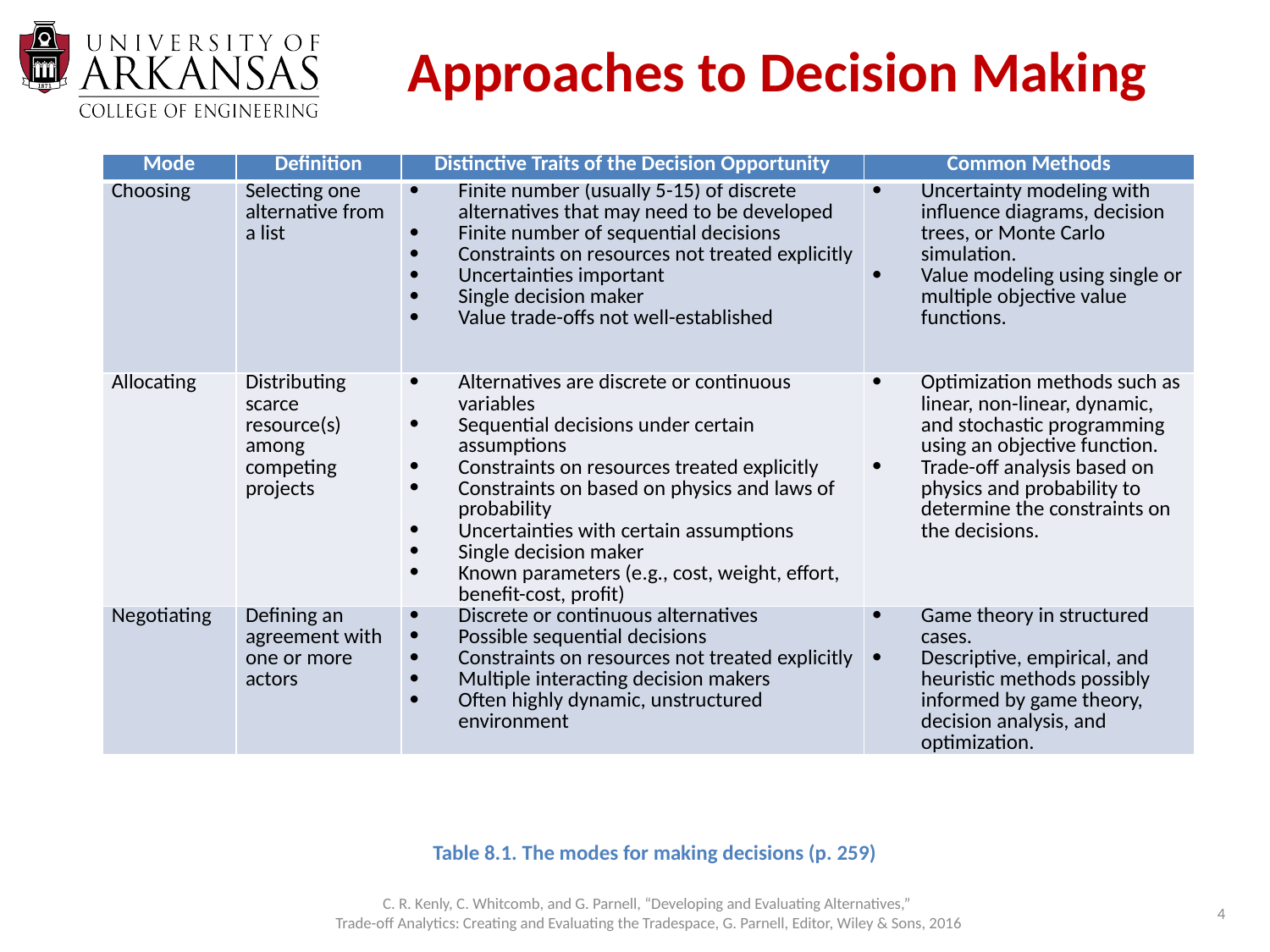

# Approaches to Decision Making
| Mode | Definition | Distinctive Traits of the Decision Opportunity | Common Methods |
| --- | --- | --- | --- |
| Choosing | Selecting one alternative from a list | Finite number (usually 5-15) of discrete alternatives that may need to be developed Finite number of sequential decisions Constraints on resources not treated explicitly Uncertainties important Single decision maker Value trade-offs not well-established | Uncertainty modeling with influence diagrams, decision trees, or Monte Carlo simulation. Value modeling using single or multiple objective value functions. |
| Allocating | Distributing scarce resource(s) among competing projects | Alternatives are discrete or continuous variables Sequential decisions under certain assumptions Constraints on resources treated explicitly Constraints on based on physics and laws of probability Uncertainties with certain assumptions Single decision maker Known parameters (e.g., cost, weight, effort, benefit-cost, profit) | Optimization methods such as linear, non-linear, dynamic, and stochastic programming using an objective function. Trade-off analysis based on physics and probability to determine the constraints on the decisions. |
| Negotiating | Defining an agreement with one or more actors | Discrete or continuous alternatives Possible sequential decisions Constraints on resources not treated explicitly Multiple interacting decision makers Often highly dynamic, unstructured environment | Game theory in structured cases. Descriptive, empirical, and heuristic methods possibly informed by game theory, decision analysis, and optimization. |
Table 8.1. The modes for making decisions (p. 259)
4
C. R. Kenly, C. Whitcomb, and G. Parnell, “Developing and Evaluating Alternatives,”
Trade-off Analytics: Creating and Evaluating the Tradespace, G. Parnell, Editor, Wiley & Sons, 2016